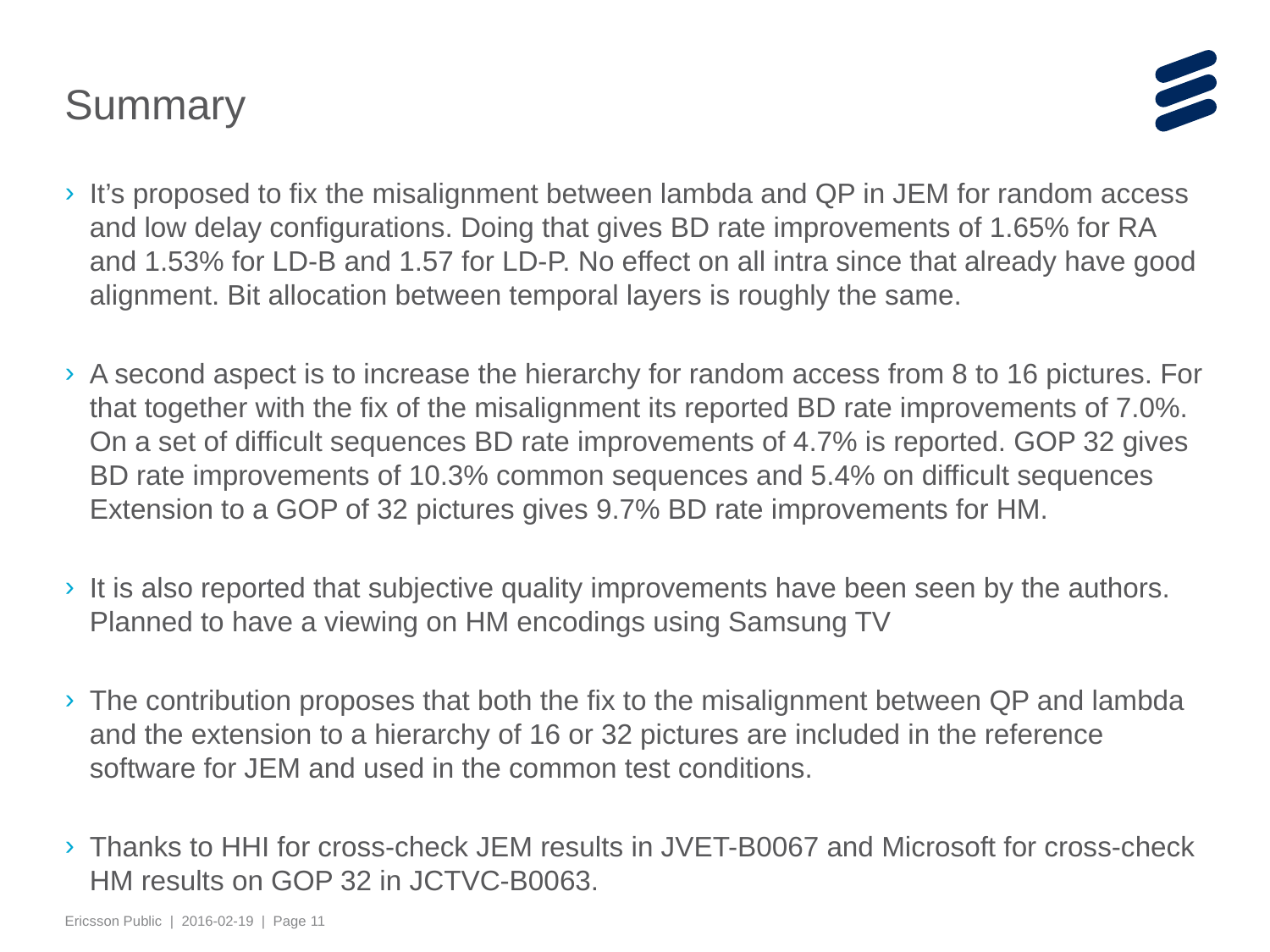

# Summary

It’s proposed to fix the misalignment between lambda and QP in JEM for random access and low delay configurations. Doing that gives BD rate improvements of 1.65% for RA and 1.53% for LD-B and 1.57 for LD-P. No effect on all intra since that already have good alignment. Bit allocation between temporal layers is roughly the same.

A second aspect is to increase the hierarchy for random access from 8 to 16 pictures. For that together with the fix of the misalignment its reported BD rate improvements of 7.0%. On a set of difficult sequences BD rate improvements of 4.7% is reported. GOP 32 gives BD rate improvements of 10.3% common sequences and 5.4% on difficult sequences  Extension to a GOP of 32 pictures gives 9.7% BD rate improvements for HM.

It is also reported that subjective quality improvements have been seen by the authors. Planned to have a viewing on HM encodings using Samsung TV

The contribution proposes that both the fix to the misalignment between QP and lambda and the extension to a hierarchy of 16 or 32 pictures are included in the reference software for JEM and used in the common test conditions.

Thanks to HHI for cross-check JEM results in JVET-B0067 and Microsoft for cross-check HM results on GOP 32 in JCTVC-B0063.